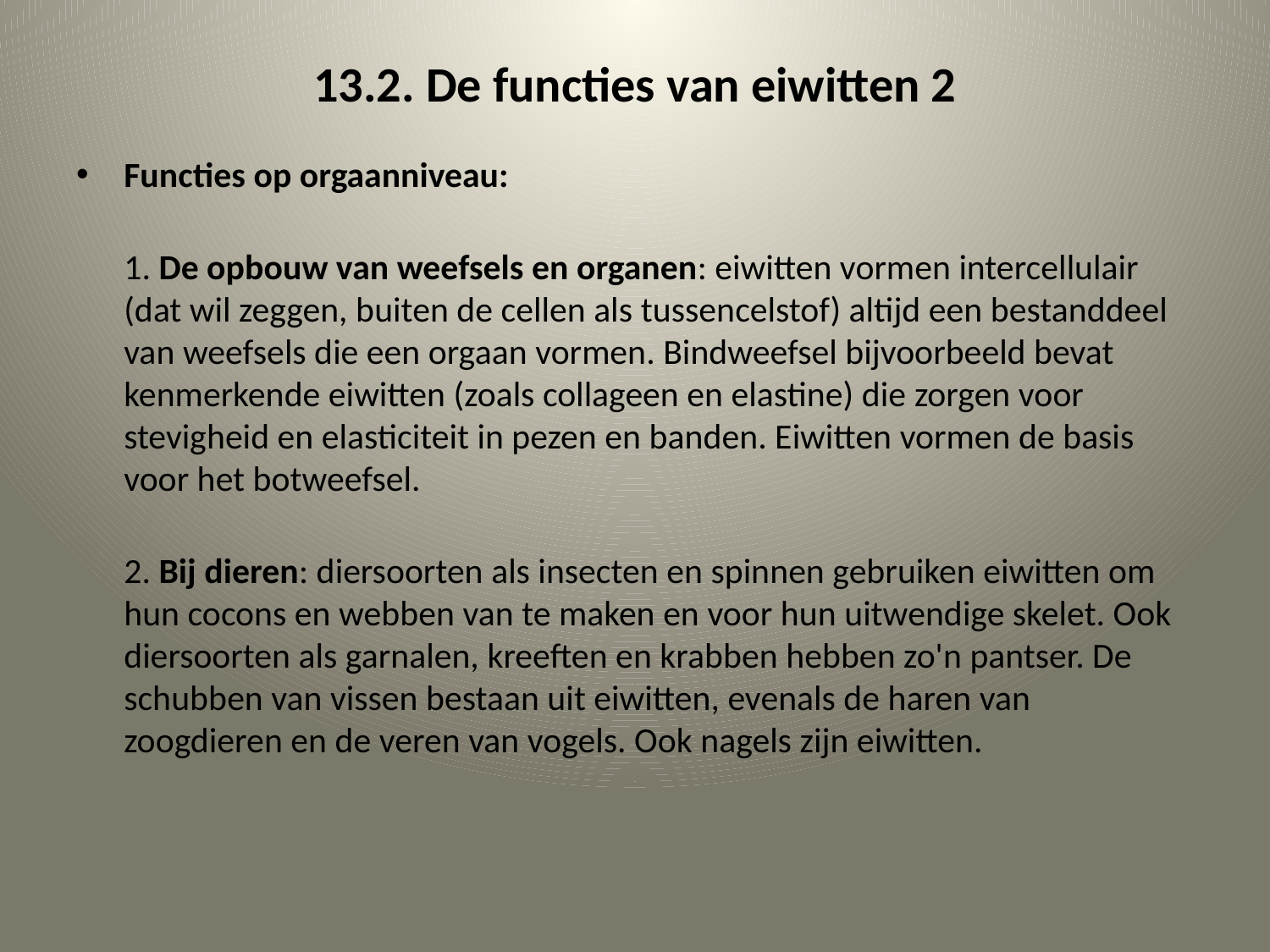

# 13.2. De functies van eiwitten 2
Functies op orgaanniveau:
1. De opbouw van weefsels en organen: eiwitten vormen intercellulair (dat wil zeggen, buiten de cellen als tussencelstof) altijd een bestanddeel van weefsels die een orgaan vormen. Bindweefsel bijvoorbeeld bevat kenmerkende eiwitten (zoals collageen en elastine) die zorgen voor stevigheid en elasticiteit in pezen en banden. Eiwitten vormen de basis voor het botweefsel.
2. Bij dieren: diersoorten als insecten en spinnen gebruiken eiwitten om hun cocons en webben van te maken en voor hun uitwendige skelet. Ook diersoorten als garnalen, kreeften en krabben hebben zo'n pantser. De schubben van vissen bestaan uit eiwitten, evenals de haren van zoogdieren en de veren van vogels. Ook nagels zijn eiwitten.